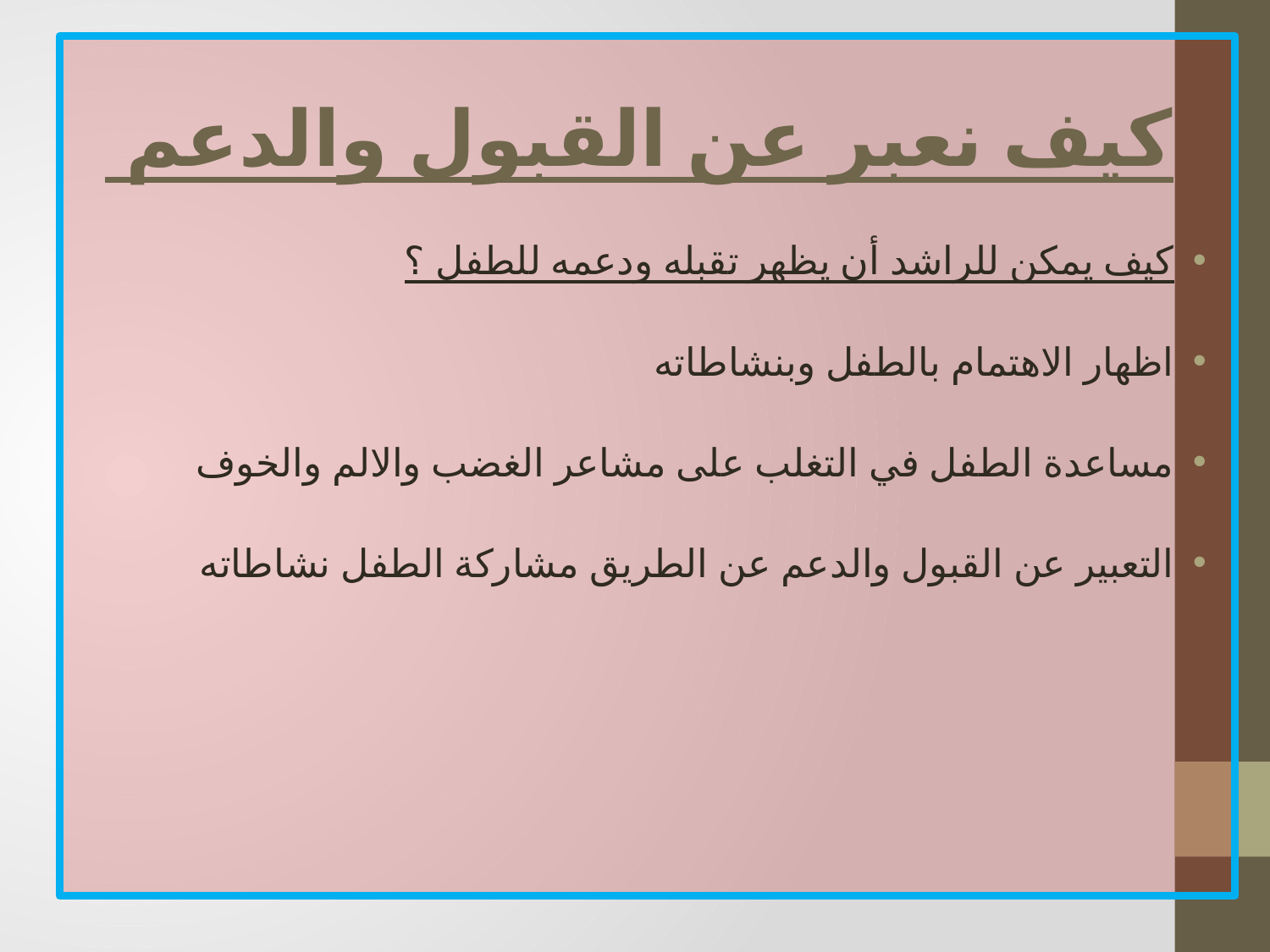

كيف نعبر عن القبول والدعم
كيف يمكن للراشد أن يظهر تقبله ودعمه للطفل ؟
اظهار الاهتمام بالطفل وبنشاطاته
مساعدة الطفل في التغلب على مشاعر الغضب والالم والخوف
التعبير عن القبول والدعم عن الطريق مشاركة الطفل نشاطاته
#